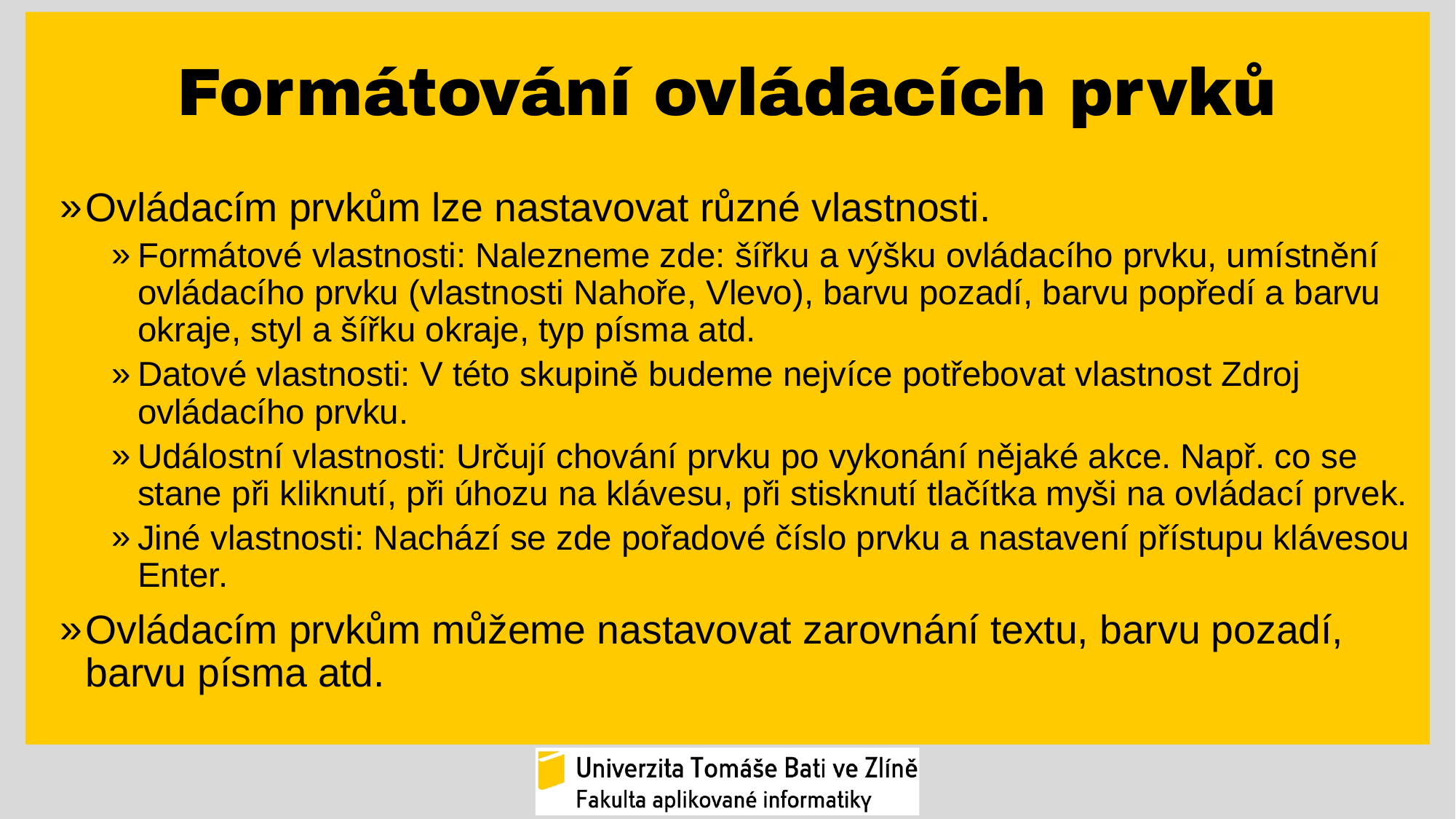

# Formátování ovládacích prvků
Ovládacím prvkům lze nastavovat různé vlastnosti.
Formátové vlastnosti: Nalezneme zde: šířku a výšku ovládacího prvku, umístnění ovládacího prvku (vlastnosti Nahoře, Vlevo), barvu pozadí, barvu popředí a barvu okraje, styl a šířku okraje, typ písma atd.
Datové vlastnosti: V této skupině budeme nejvíce potřebovat vlastnost Zdroj ovládacího prvku.
Událostní vlastnosti: Určují chování prvku po vykonání nějaké akce. Např. co se stane při kliknutí, při úhozu na klávesu, při stisknutí tlačítka myši na ovládací prvek.
Jiné vlastnosti: Nachází se zde pořadové číslo prvku a nastavení přístupu klávesou Enter.
Ovládacím prvkům můžeme nastavovat zarovnání textu, barvu pozadí, barvu písma atd.